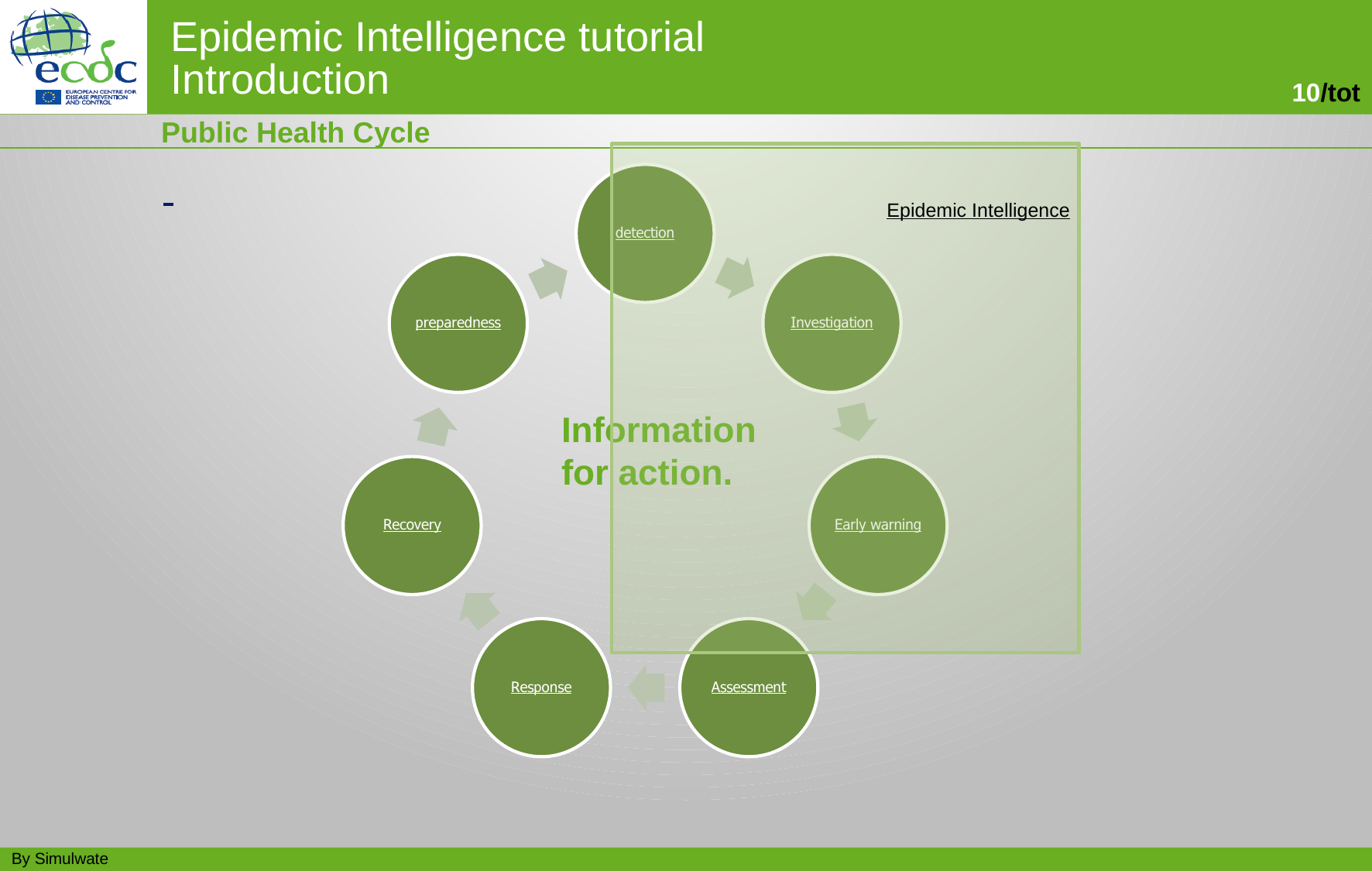

Public Health Cycle

detection

Investigation

Early warning

Assessment

Response

Recovery

preparedness

Epidemic Intelligence
Information for action.